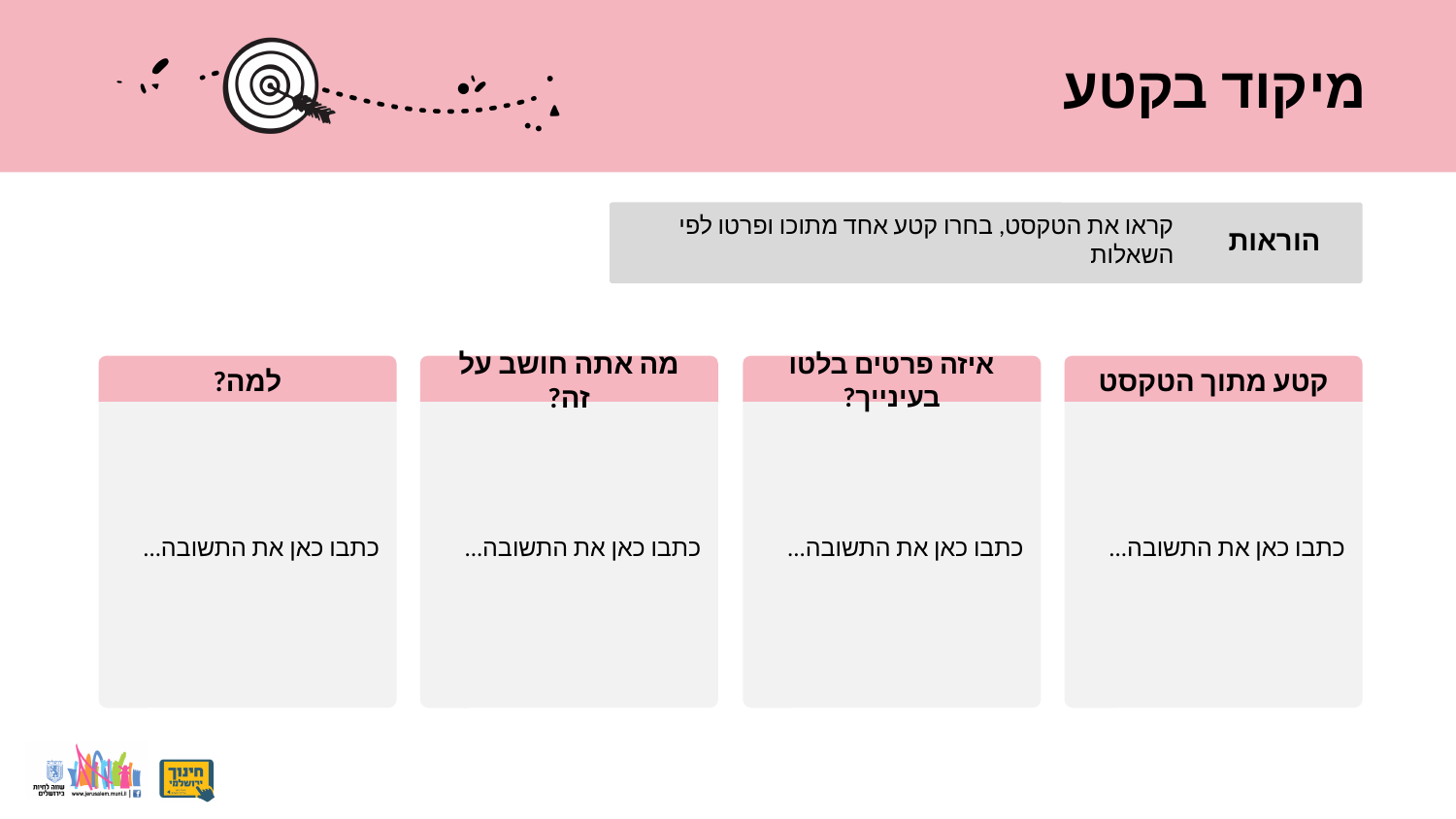

# מיקוד בקטע

הוראות
קראו את הטקסט, בחרו קטע אחד מתוכו ופרטו לפי השאלות
למה?
מה אתה חושב על זה?
איזה פרטים בלטו בעינייך?
קטע מתוך הטקסט
כתבו כאן את התשובה...
כתבו כאן את התשובה...
כתבו כאן את התשובה...
כתבו כאן את התשובה...